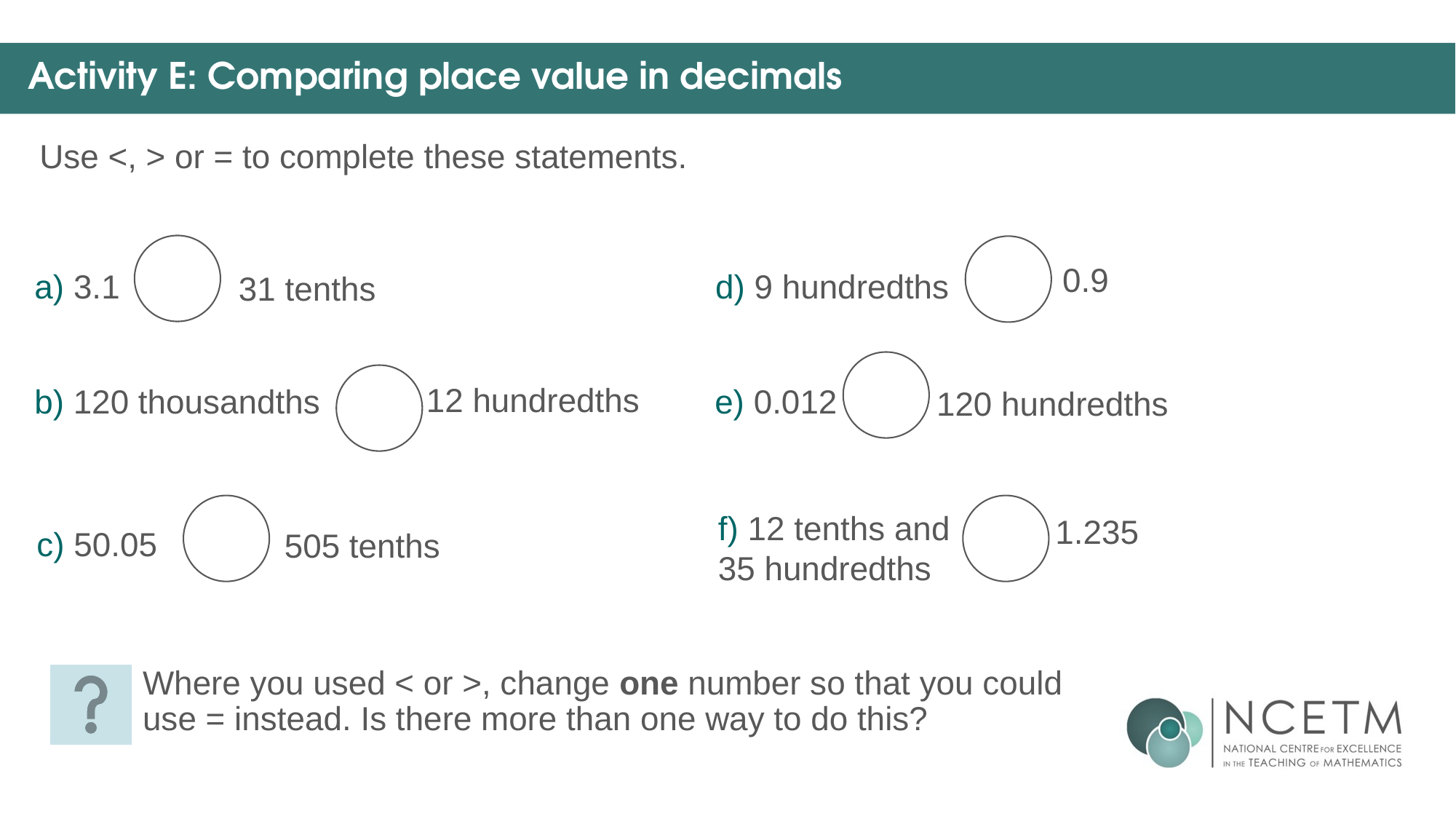

Activity E: Comparing place value in decimals

Use <, > or = to complete these statements.

0.9
a) 3.1
d) 9 hundredths
31 tenths

   12 hundredths
e) 0.012
b) 120 thousandths
120 hundredths

f) 12 tenths and 35 hundredths
1.235
c) 50.05
505 tenths
Where you used < or >, change one number so that you could use = instead. Is there more than one way to do this?